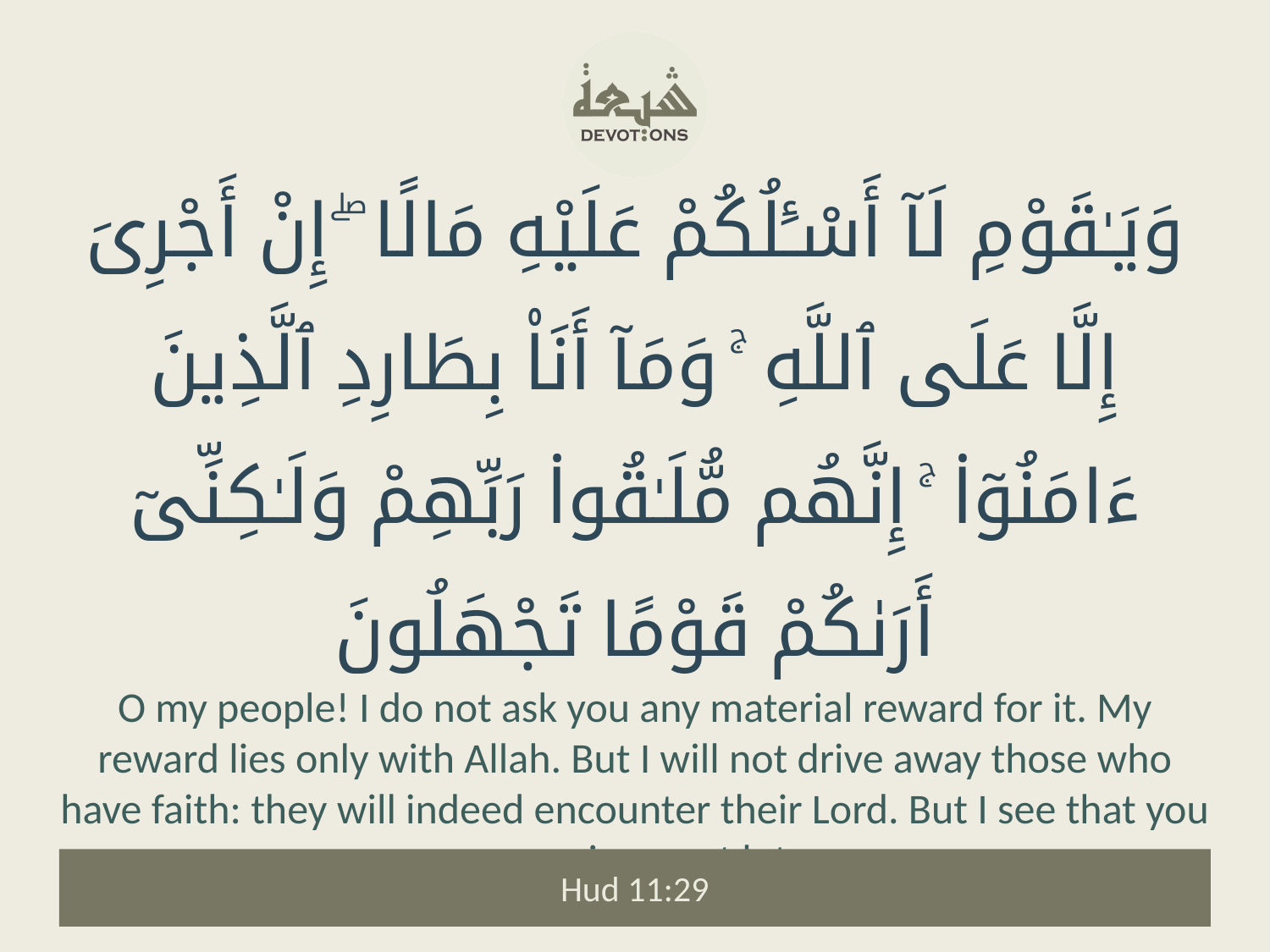

وَيَـٰقَوْمِ لَآ أَسْـَٔلُكُمْ عَلَيْهِ مَالًا ۖ إِنْ أَجْرِىَ إِلَّا عَلَى ٱللَّهِ ۚ وَمَآ أَنَا۠ بِطَارِدِ ٱلَّذِينَ ءَامَنُوٓا۟ ۚ إِنَّهُم مُّلَـٰقُوا۟ رَبِّهِمْ وَلَـٰكِنِّىٓ أَرَىٰكُمْ قَوْمًا تَجْهَلُونَ
O my people! I do not ask you any material reward for it. My reward lies only with Allah. But I will not drive away those who have faith: they will indeed encounter their Lord. But I see that you are an ignorant lot.
Hud 11:29